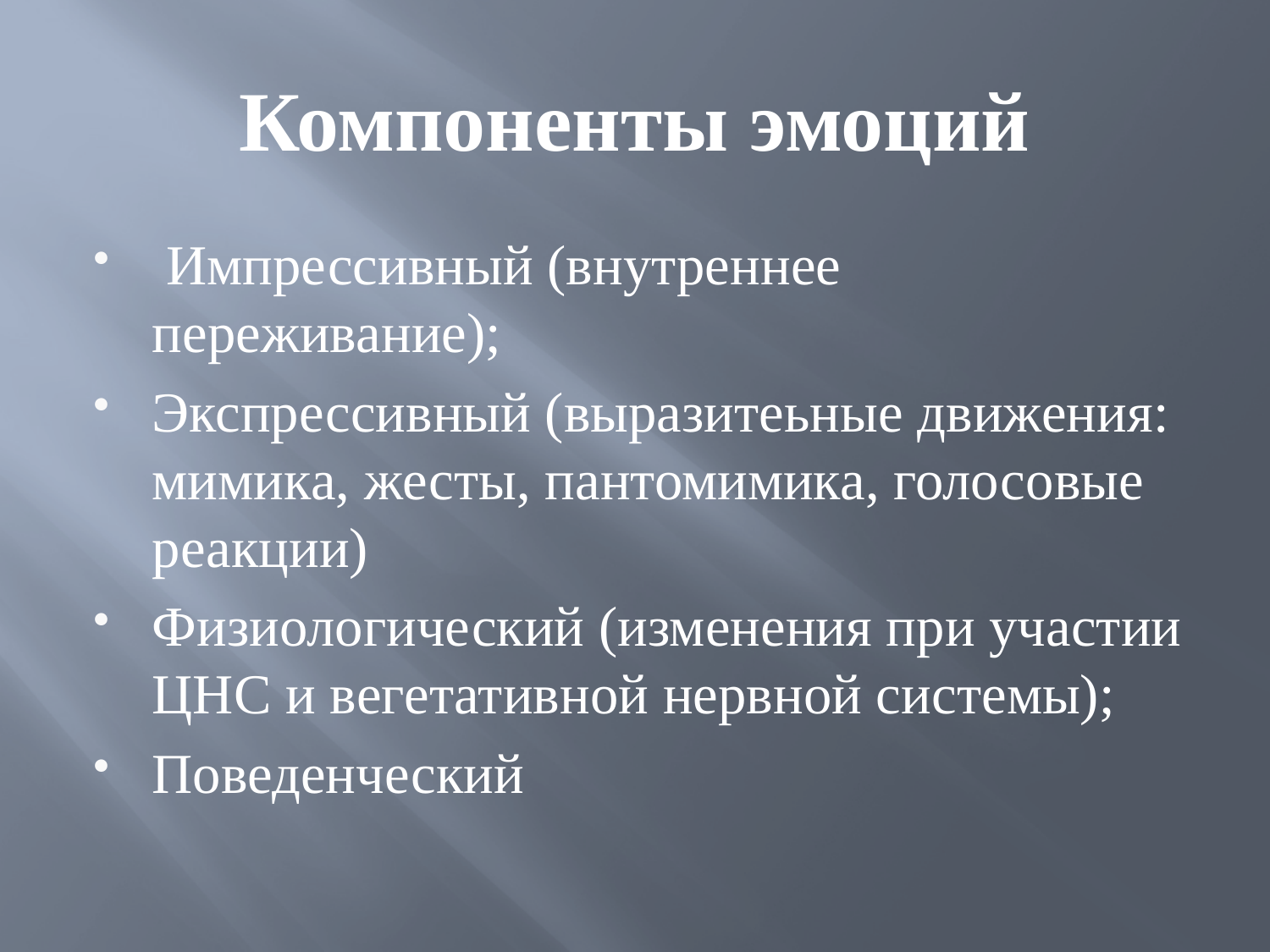

# Компоненты эмоций
 Импрессивный (внутреннее переживание);
Экспрессивный (выразитеьные движения: мимика, жесты, пантомимика, голосовые реакции)
Физиологический (изменения при участии ЦНС и вегетативной нервной системы);
Поведенческий